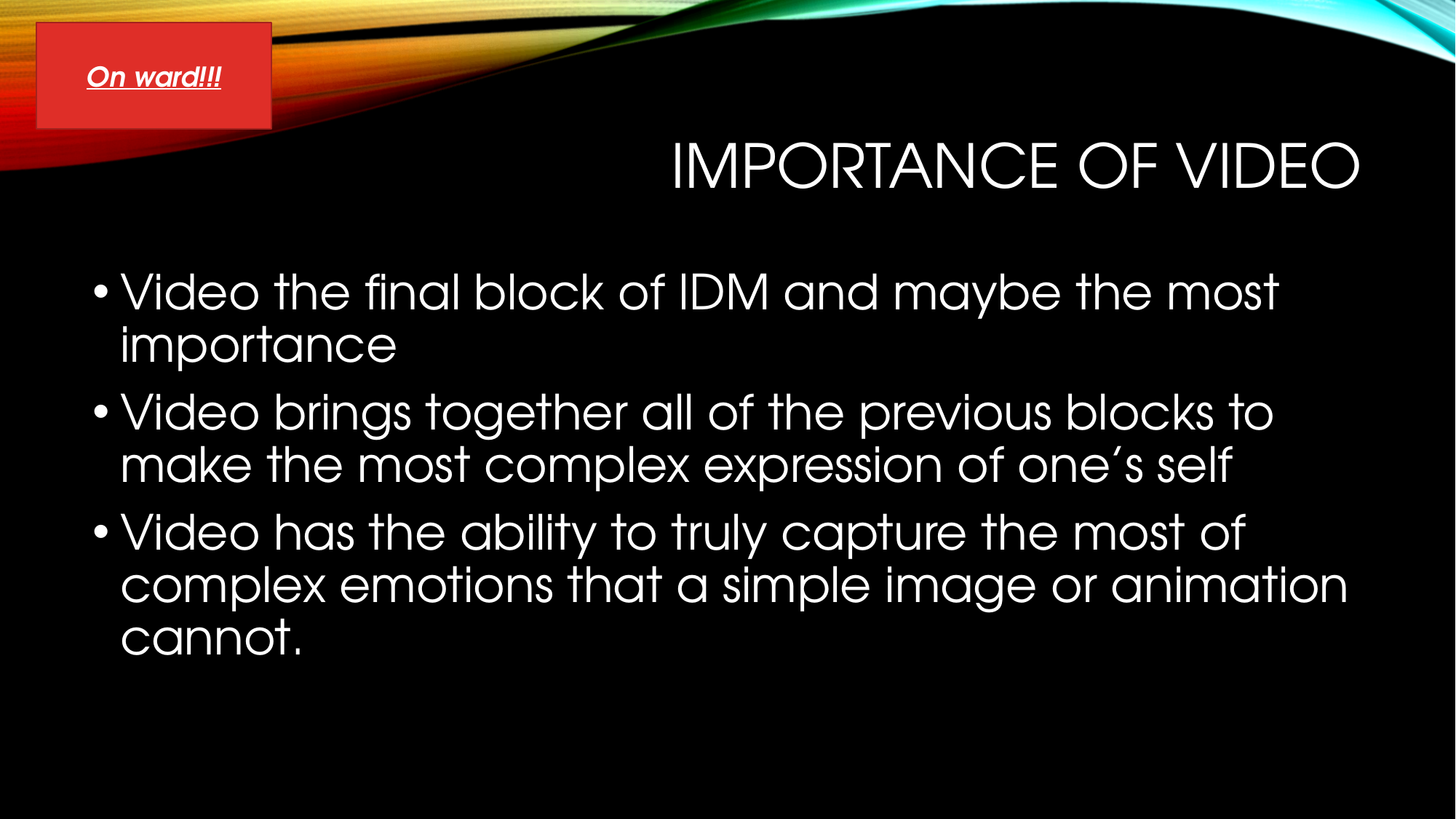

On ward!!!
# Importance of video
Video the final block of IDM and maybe the most importance
Video brings together all of the previous blocks to make the most complex expression of one’s self
Video has the ability to truly capture the most of complex emotions that a simple image or animation cannot.